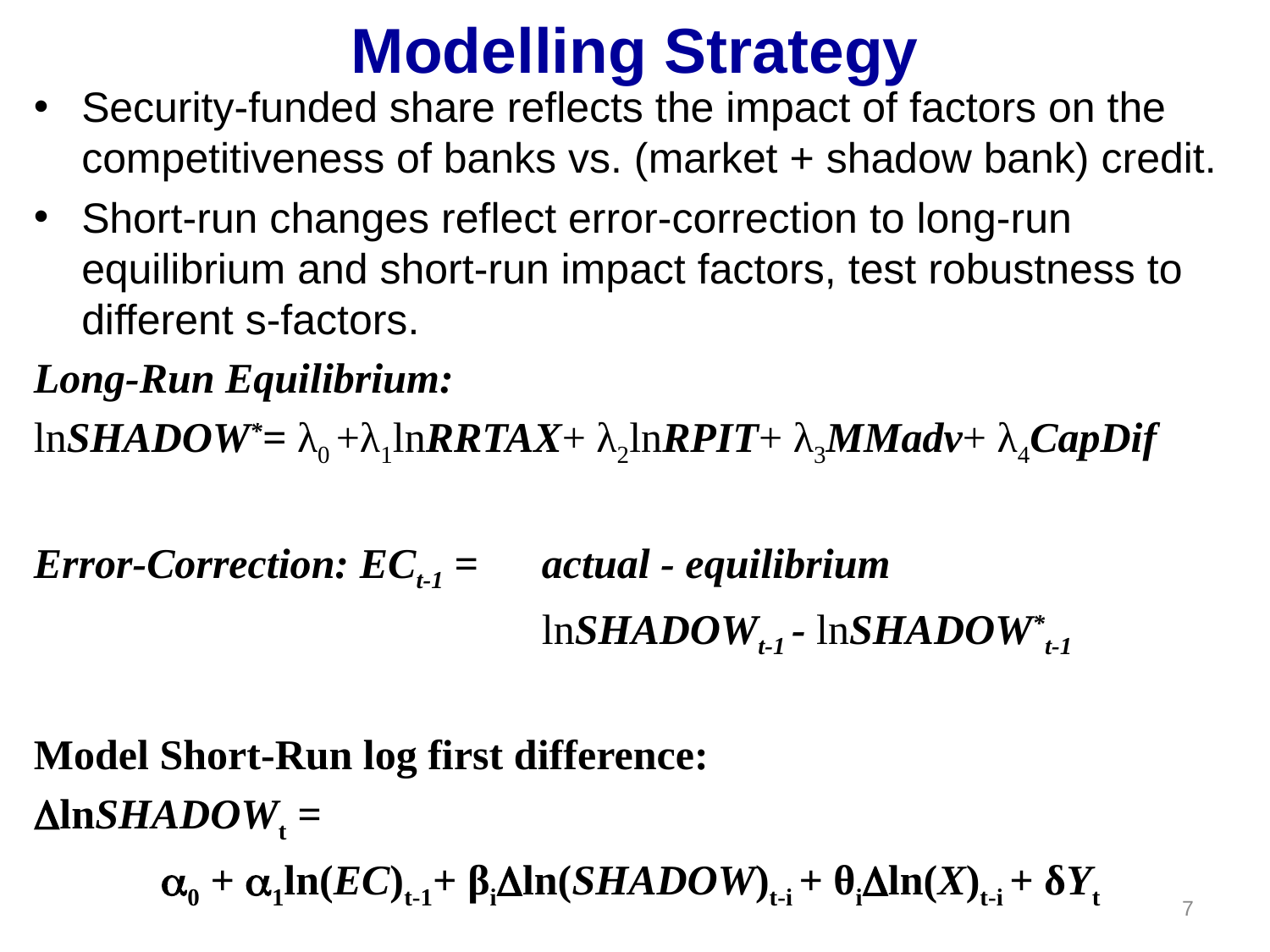

# Modelling Strategy
Security-funded share reflects the impact of factors on the competitiveness of banks vs. (market + shadow bank) credit.
Short-run changes reflect error-correction to long-run equilibrium and short-run impact factors, test robustness to different s-factors.
Long-Run Equilibrium:
lnSHADOW*= λ0 +λ1lnRRTAX+ λ2lnRPIT+ λ3MMadv+ λ4CapDif

Error-Correction: ECt-1 = 	actual - equilibrium
				lnSHADOWt-1 - lnSHADOW*t-1

Model Short-Run log first difference:
ΔlnSHADOWt =
	α0 + α1ln(EC)t-1+ βiΔln(SHADOW)t-i + θiΔln(X)t-i + δYt
7